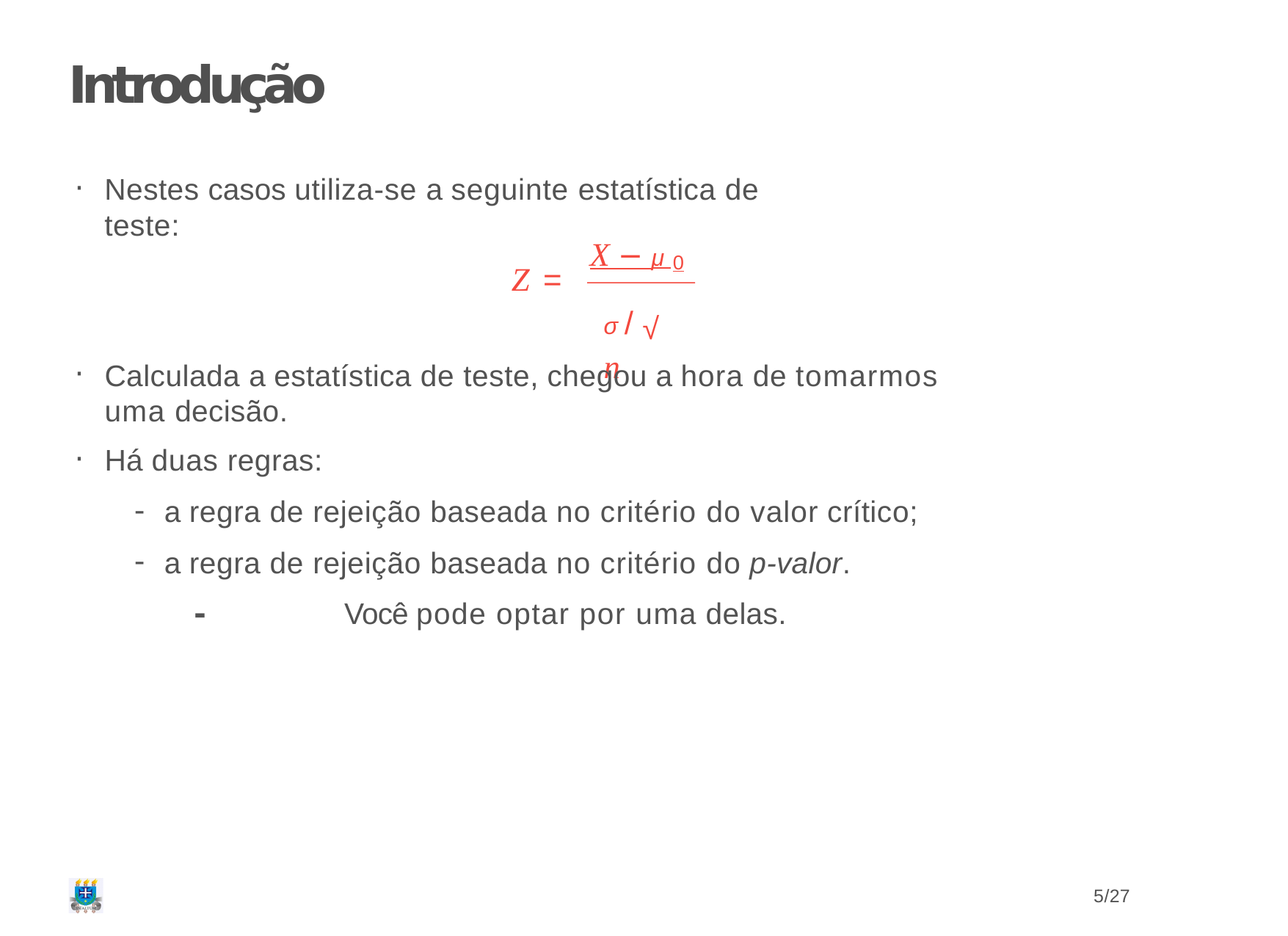

# Introdução
Nestes casos utiliza-se a seguinte estatística de teste:
X − μ 0
Z =
σ / √ n‾

Calculada a estatística de teste, chegou a hora de tomarmos
uma decisão.
Há duas regras:
a regra de rejeição baseada no critério do valor crítico;
a regra de rejeição baseada no critério do p-valor.
-	Você pode optar por uma delas.

5/27